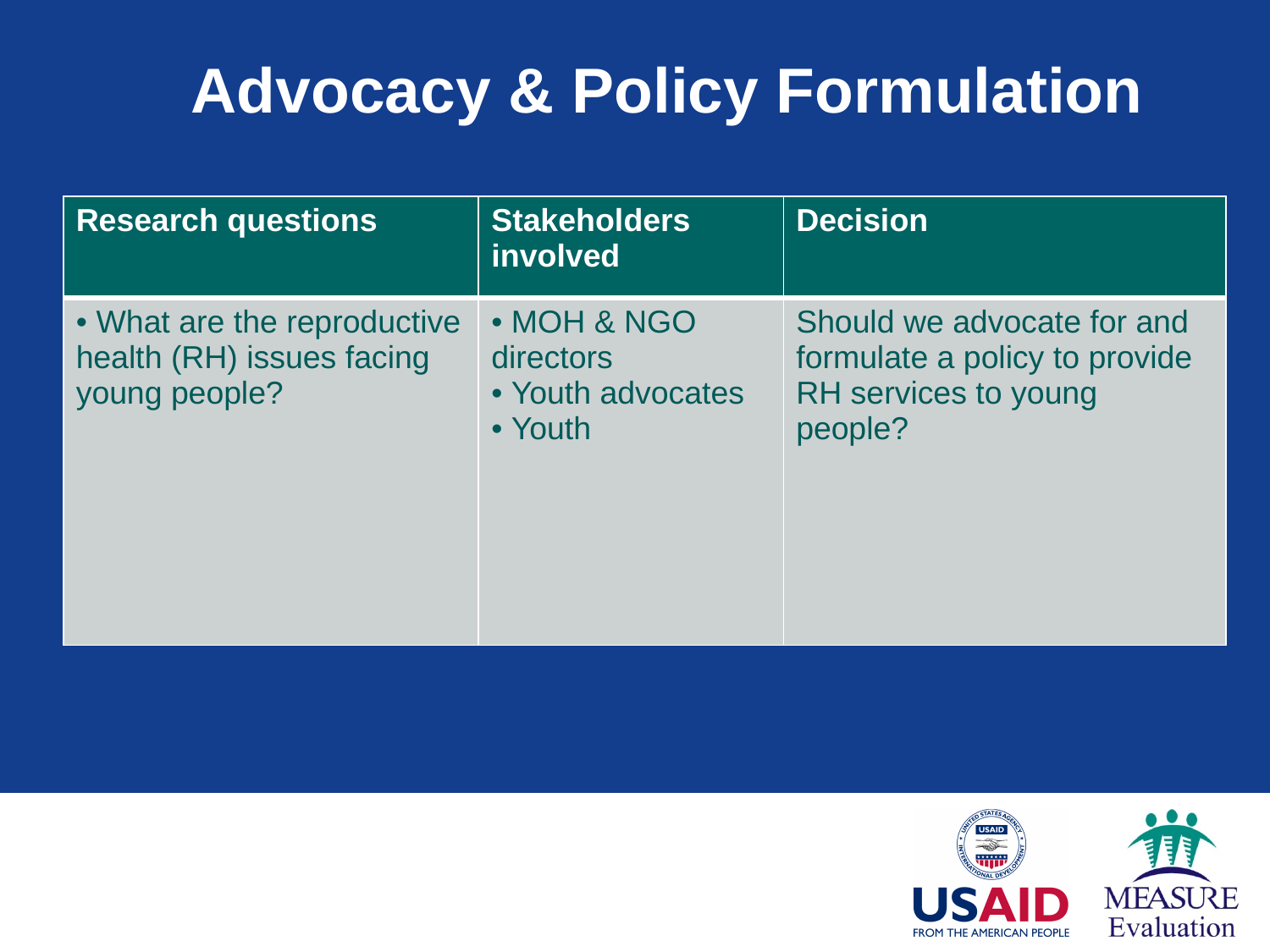

# Advocacy & Policy Formulation
| Research questions | Stakeholders involved | Decision |
| --- | --- | --- |
| What are the reproductive health (RH) issues facing young people? | MOH & NGO directors Youth advocates Youth | Should we advocate for and formulate a policy to provide RH services to young people? |